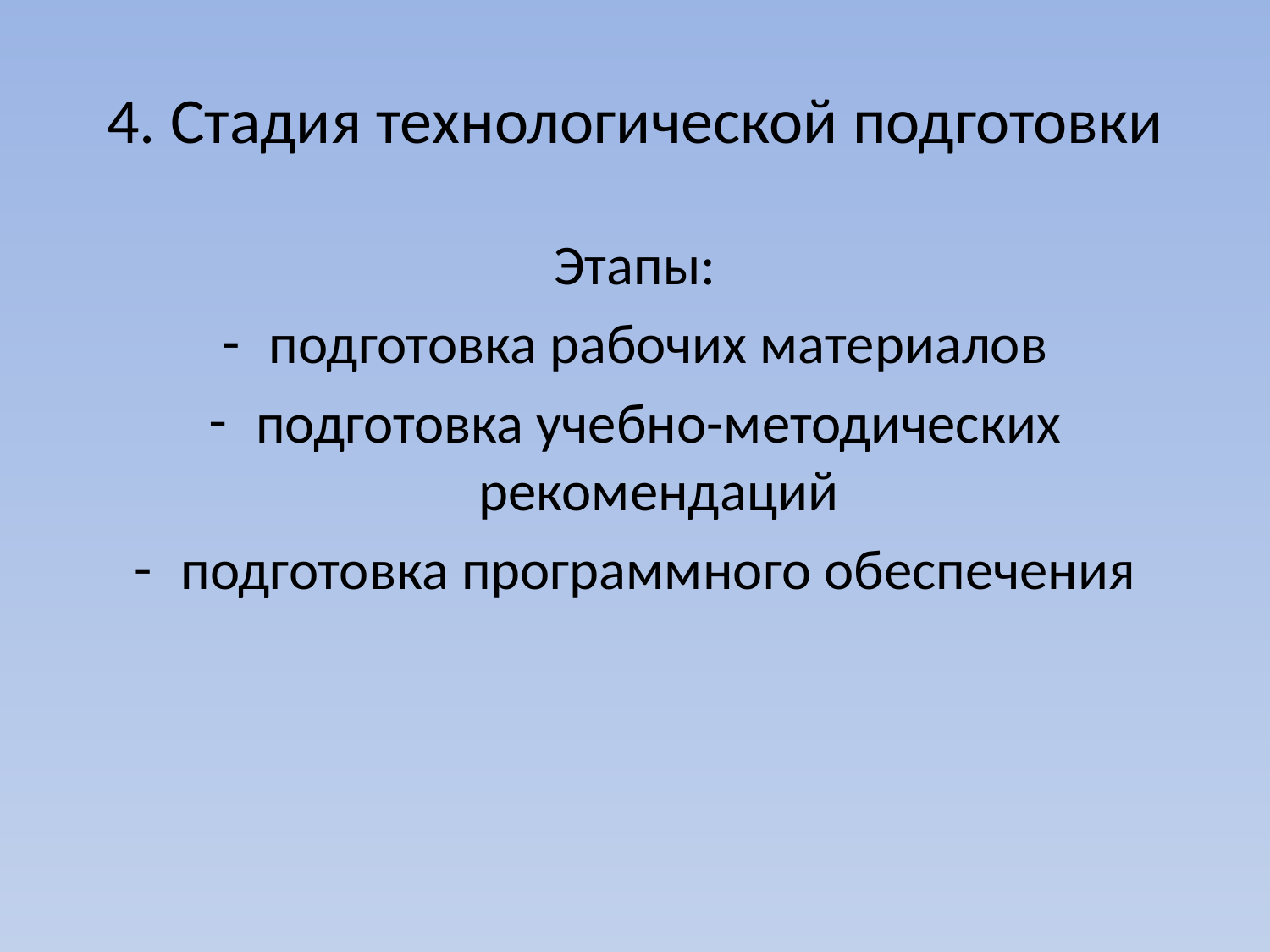

# 4. Стадия технологической подготовки
Этапы:
подготовка рабочих материалов
подготовка учебно-методических рекомендаций
подготовка программного обеспечения